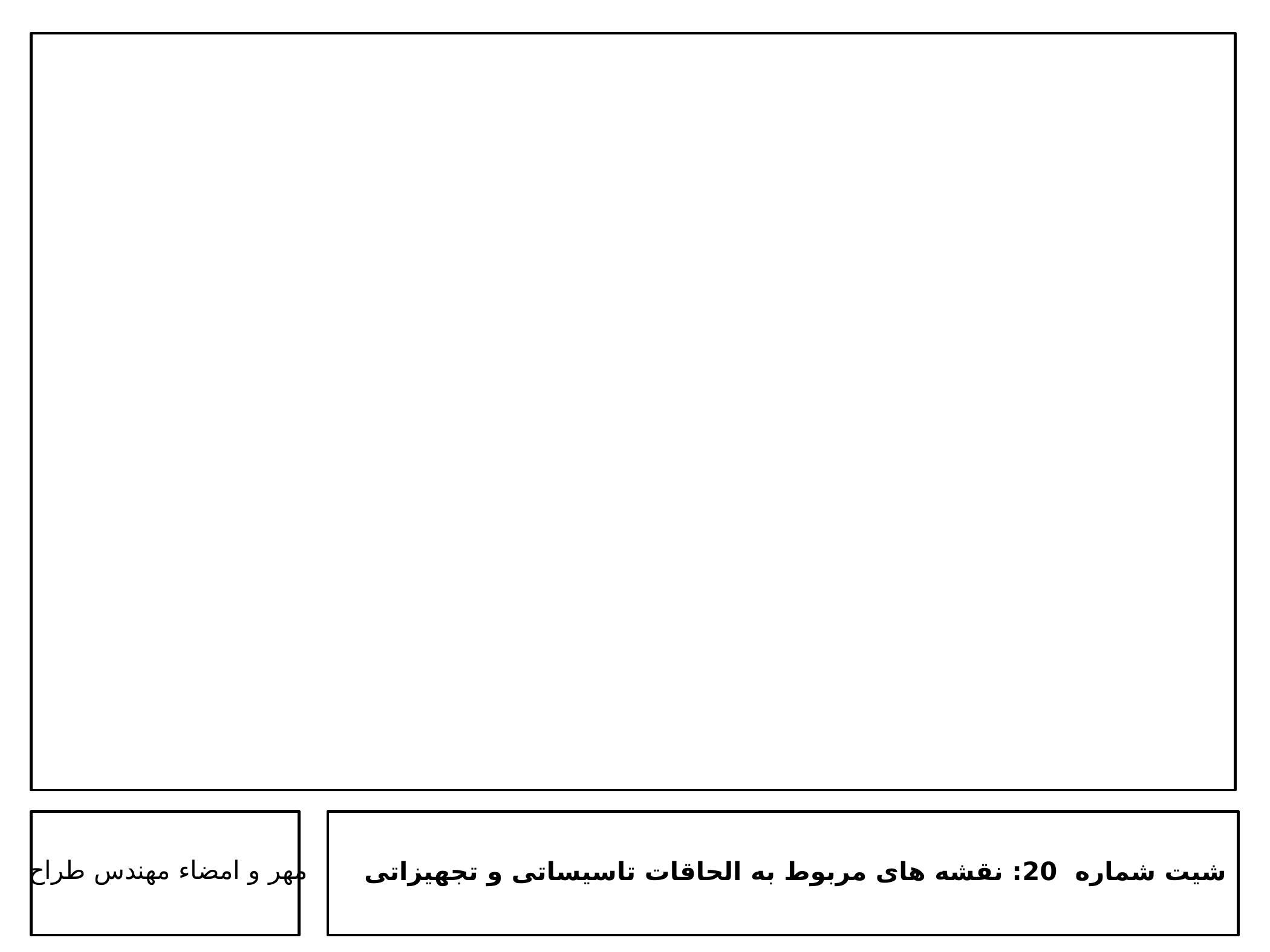

مهر و امضاء مهندس طراح
شیت شماره  20: نقشه های مربوط به الحاقات تاسیساتی و تجهیزاتی